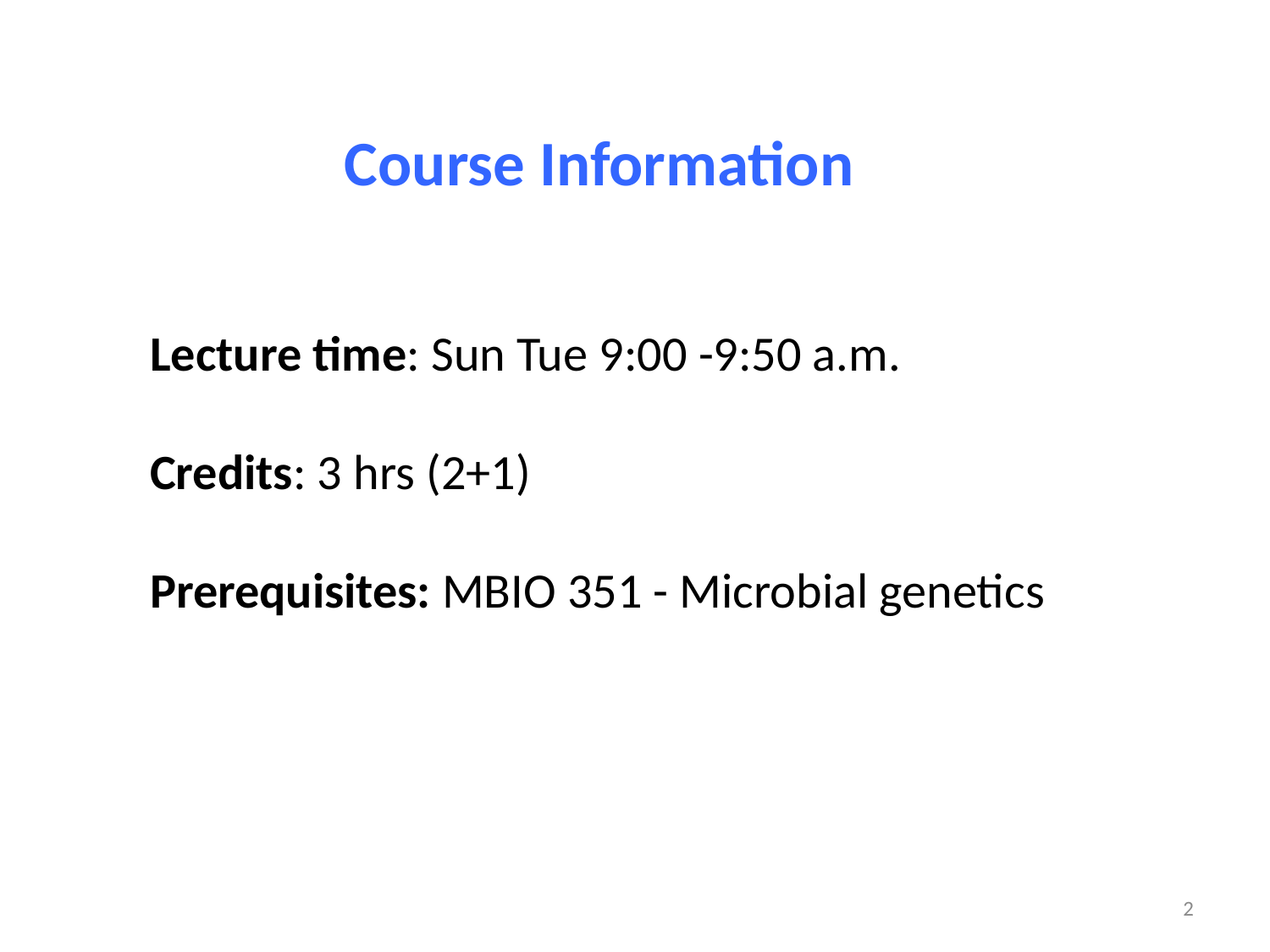

Course Information
Lecture time: Sun Tue 9:00 -9:50 a.m.

Credits: 3 hrs (2+1)

Prerequisites: MBIO 351 - Microbial genetics
2